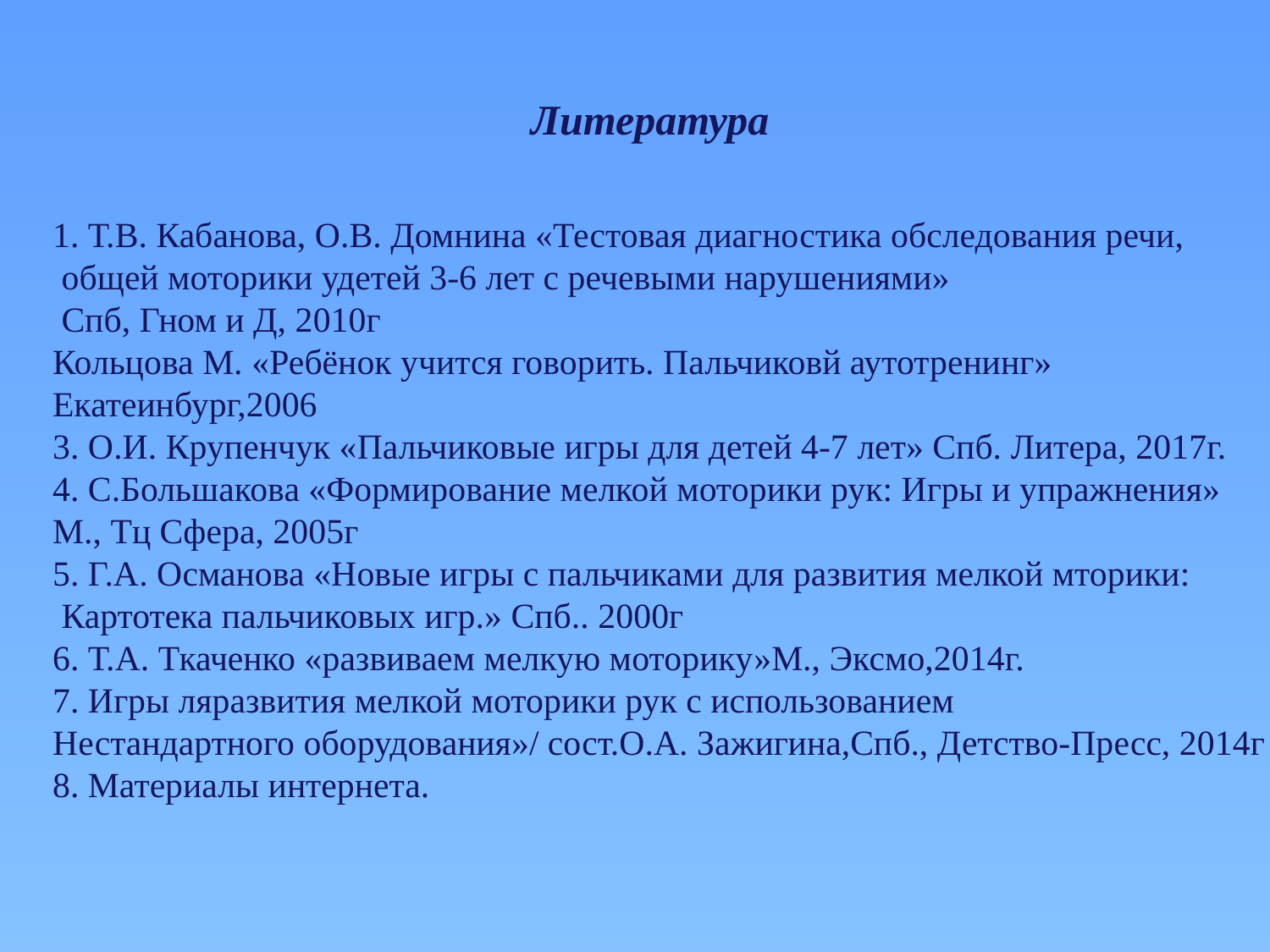

Литература
1. Т.В. Кабанова, О.В. Домнина «Тестовая диагностика обследования речи,
 общей моторики удетей 3-6 лет с речевыми нарушениями»
 Спб, Гном и Д, 2010г
Кольцова М. «Ребёнок учится говорить. Пальчиковй аутотренинг»
Екатеинбург,2006
3. О.И. Крупенчук «Пальчиковые игры для детей 4-7 лет» Спб. Литера, 2017г.
4. С.Большакова «Формирование мелкой моторики рук: Игры и упражнения»
М., Тц Сфера, 2005г
5. Г.А. Османова «Новые игры с пальчиками для развития мелкой мторики:
 Картотека пальчиковых игр.» Спб.. 2000г
6. Т.А. Ткаченко «развиваем мелкую моторику»М., Эксмо,2014г.
7. Игры ляразвития мелкой моторики рук с использованием
Нестандартного оборудования»/ сост.О.А. Зажигина,Спб., Детство-Пресс, 2014г
8. Материалы интернета.